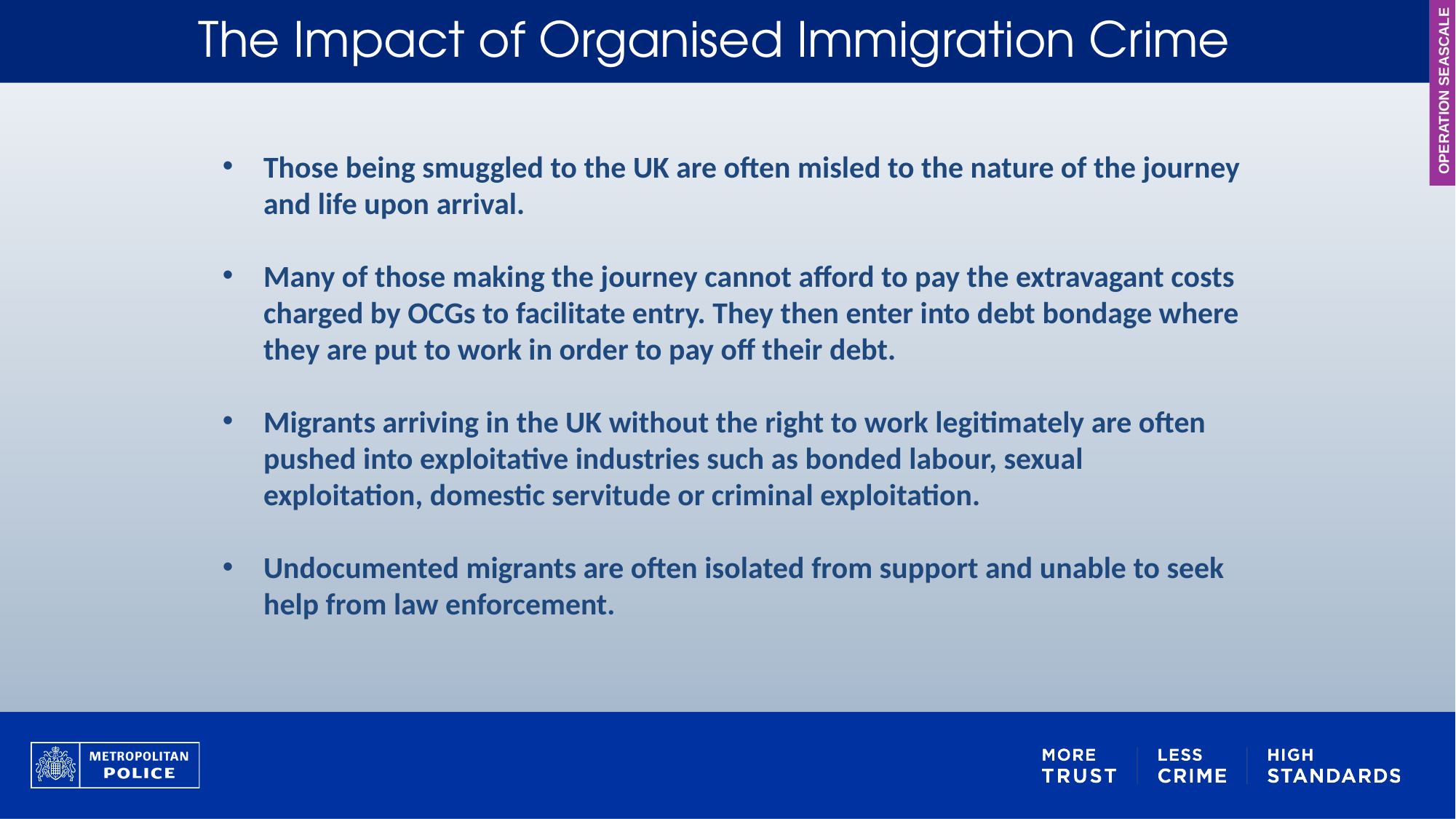

The Impact of Organised Immigration Crime
OPERATION SEASCALE
Those being smuggled to the UK are often misled to the nature of the journey and life upon arrival.

Many of those making the journey cannot afford to pay the extravagant costs charged by OCGs to facilitate entry. They then enter into debt bondage where they are put to work in order to pay off their debt.

Migrants arriving in the UK without the right to work legitimately are often pushed into exploitative industries such as bonded labour, sexual exploitation, domestic servitude or criminal exploitation.

Undocumented migrants are often isolated from support and unable to seek help from law enforcement.